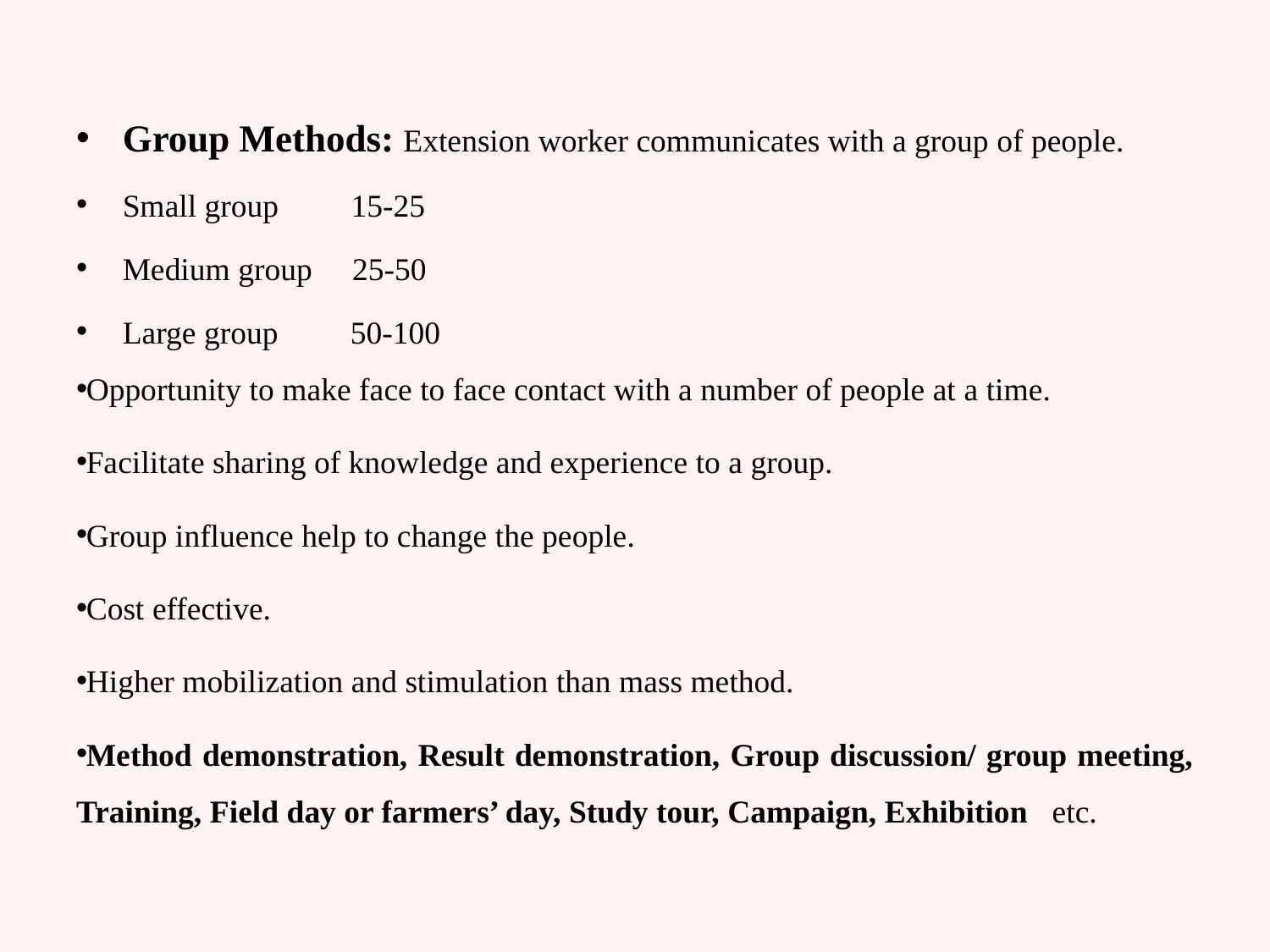

Group Methods: Extension worker communicates with a group of people.
Small group         15-25
Medium group     25-50
Large group         50-100
Opportunity to make face to face contact with a number of people at a time.
Facilitate sharing of knowledge and experience to a group.
Group influence help to change the people.
Cost effective.
Higher mobilization and stimulation than mass method.
Method demonstration, Result demonstration, Group discussion/ group meeting, Training, Field day or farmers’ day, Study tour, Campaign, Exhibition   etc.